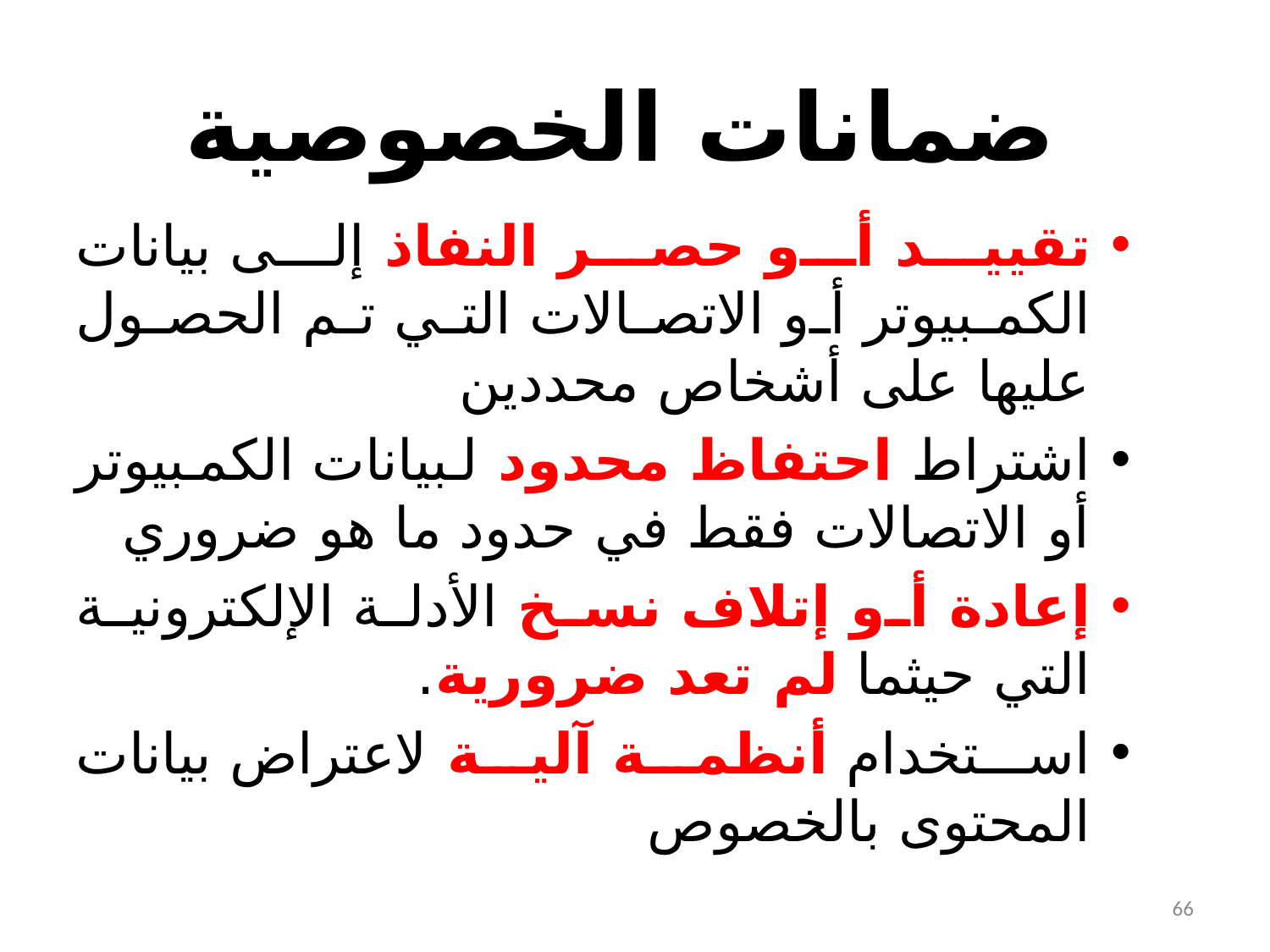

# ضمانات الخصوصية

تقييد أو حصر النفاذ إلى بيانات الكمبيوتر أو الاتصالات التي تم الحصول عليها على أشخاص محددين
اشتراط احتفاظ محدود لبيانات الكمبيوتر أو الاتصالات فقط في حدود ما هو ضروري
إعادة أو إتلاف نسخ الأدلة الإلكترونية التي حيثما لم تعد ضرورية.
استخدام أنظمة آلية لاعتراض بيانات المحتوى بالخصوص
66